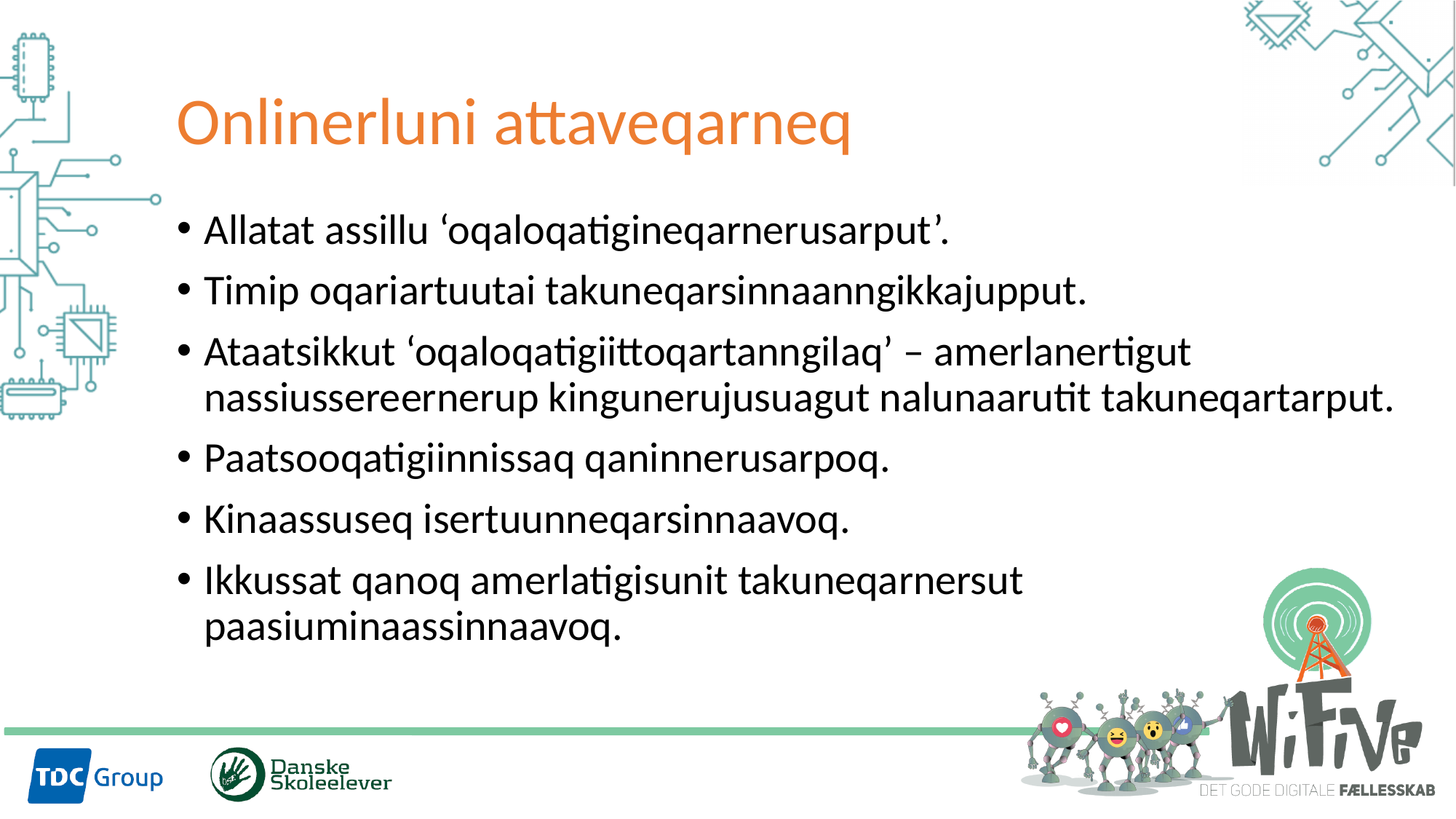

# Onlinerluni attaveqarneq
Allatat assillu ‘oqaloqatigineqarnerusarput’.
Timip oqariartuutai takuneqarsinnaanngikkajupput.
Ataatsikkut ‘oqaloqatigiittoqartanngilaq’ – amerlanertigut nassiussereernerup kingunerujusuagut nalunaarutit takuneqartarput.
Paatsooqatigiinnissaq qaninnerusarpoq.
Kinaassuseq isertuunneqarsinnaavoq.
Ikkussat qanoq amerlatigisunit takuneqarnersut paasiuminaassinnaavoq.